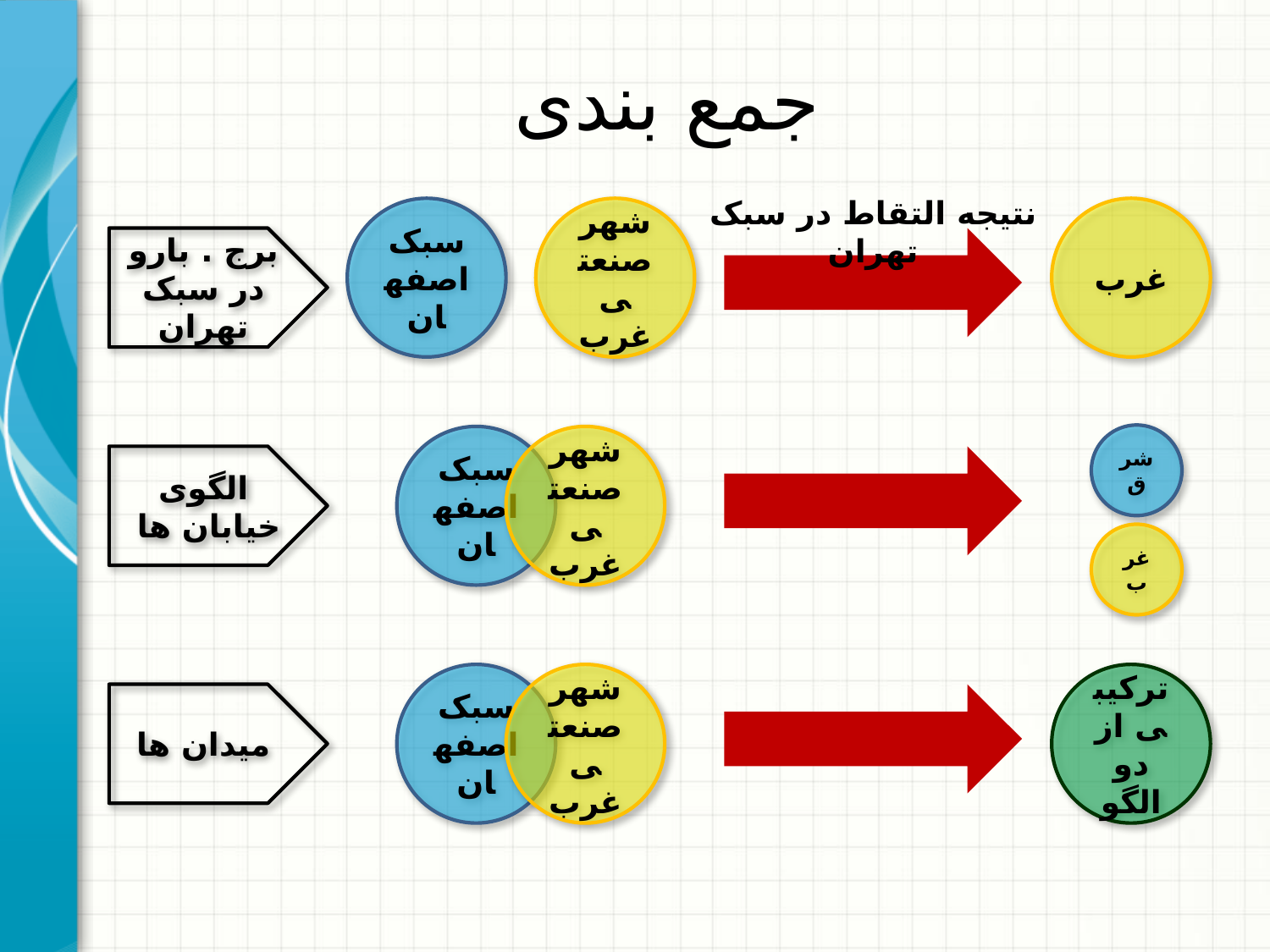

# جمع بندی
نتیجه التقاط در سبک تهران
سبک اصفهان
شهر صنعتی غرب
غرب
برج . بارو در سبک تهران

شرق
سبک اصفهان
شهر صنعتی غرب
الگوی
 خیابان ها

غرب
سبک اصفهان
شهر صنعتی غرب
ترکیبی از دو الگو
میدان ها